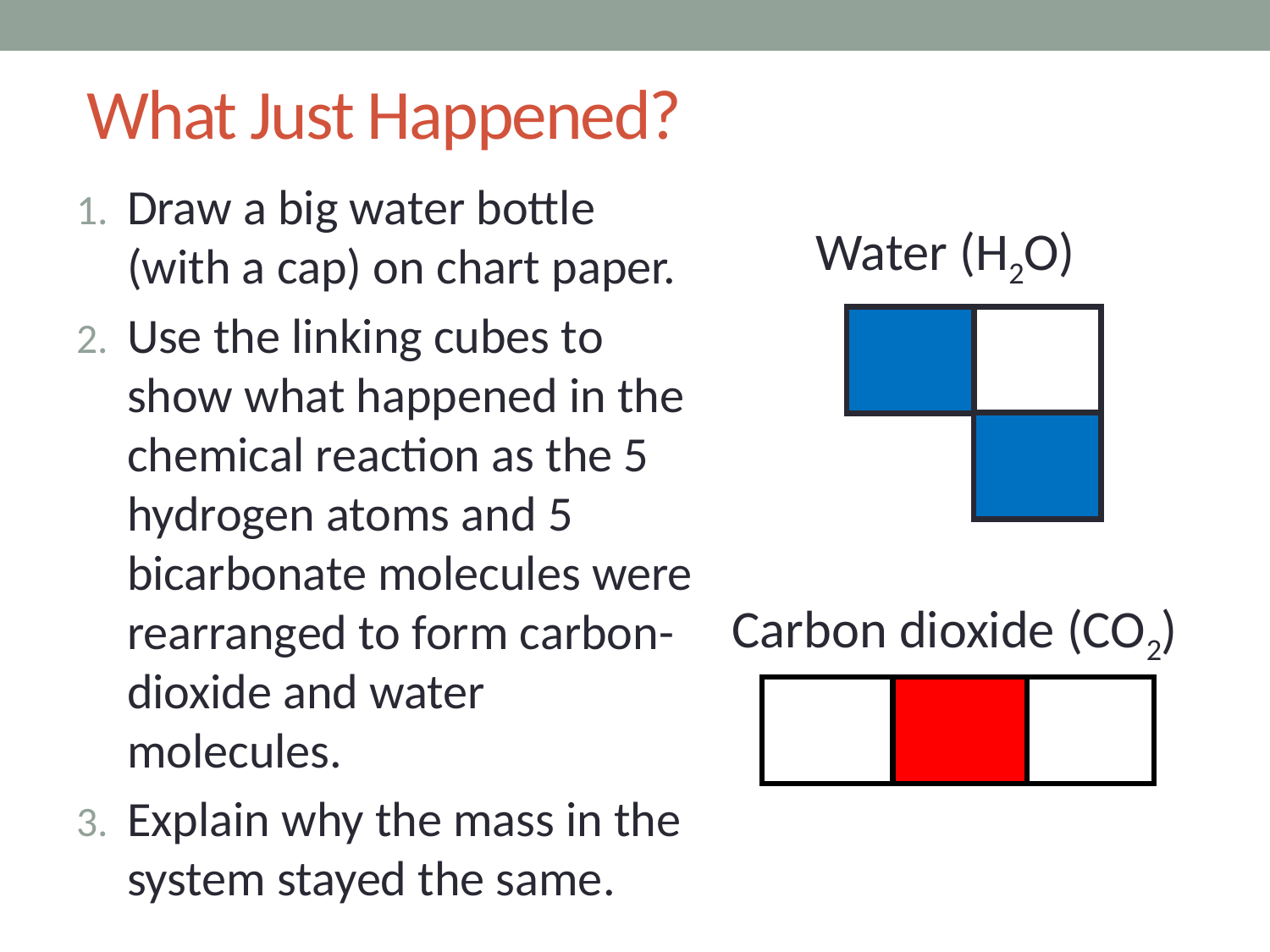

# What Just Happened?
Draw a big water bottle (with a cap) on chart paper.
Use the linking cubes to show what happened in the chemical reaction as the 5 hydrogen atoms and 5 bicarbonate molecules were rearranged to form carbon-dioxide and water molecules.
Explain why the mass in the system stayed the same.
Water (H2O)

Carbon dioxide (CO2)